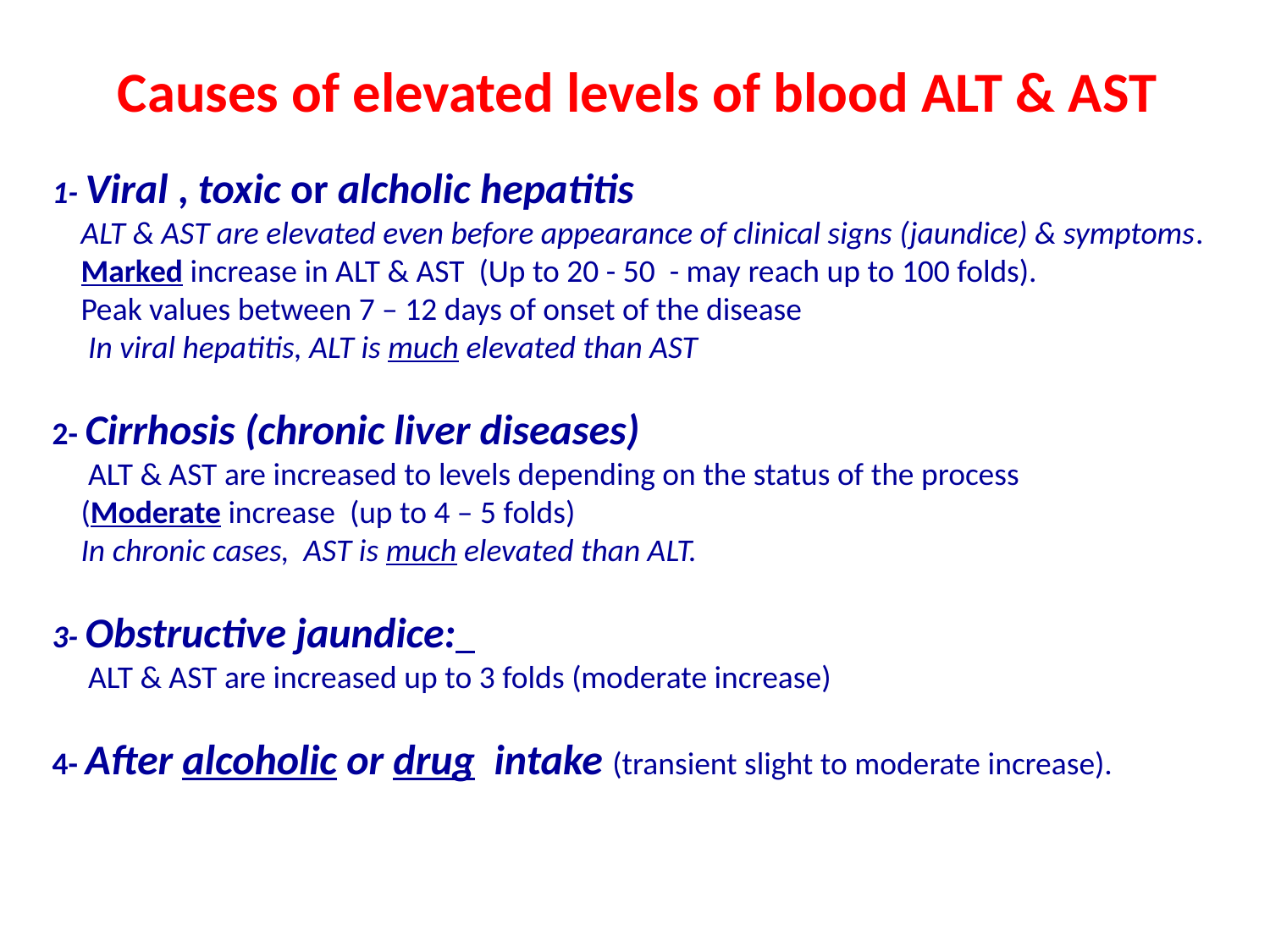

Causes of elevated levels of blood ALT & AST

1- Viral , toxic or alcholic hepatitis
    ALT & AST are elevated even before appearance of clinical signs (jaundice) & symptoms.
    Marked increase in ALT & AST  (Up to 20 - 50  - may reach up to 100 folds).
    Peak values between 7 – 12 days of onset of the disease
     In viral hepatitis, ALT is much elevated than AST

2- Cirrhosis (chronic liver diseases)
     ALT & AST are increased to levels depending on the status of the process
    (Moderate increase  (up to 4 – 5 folds)
    In chronic cases,  AST is much elevated than ALT.

3- Obstructive jaundice:
     ALT & AST are increased up to 3 folds (moderate increase)

4- After alcoholic or drug  intake (transient slight to moderate increase).